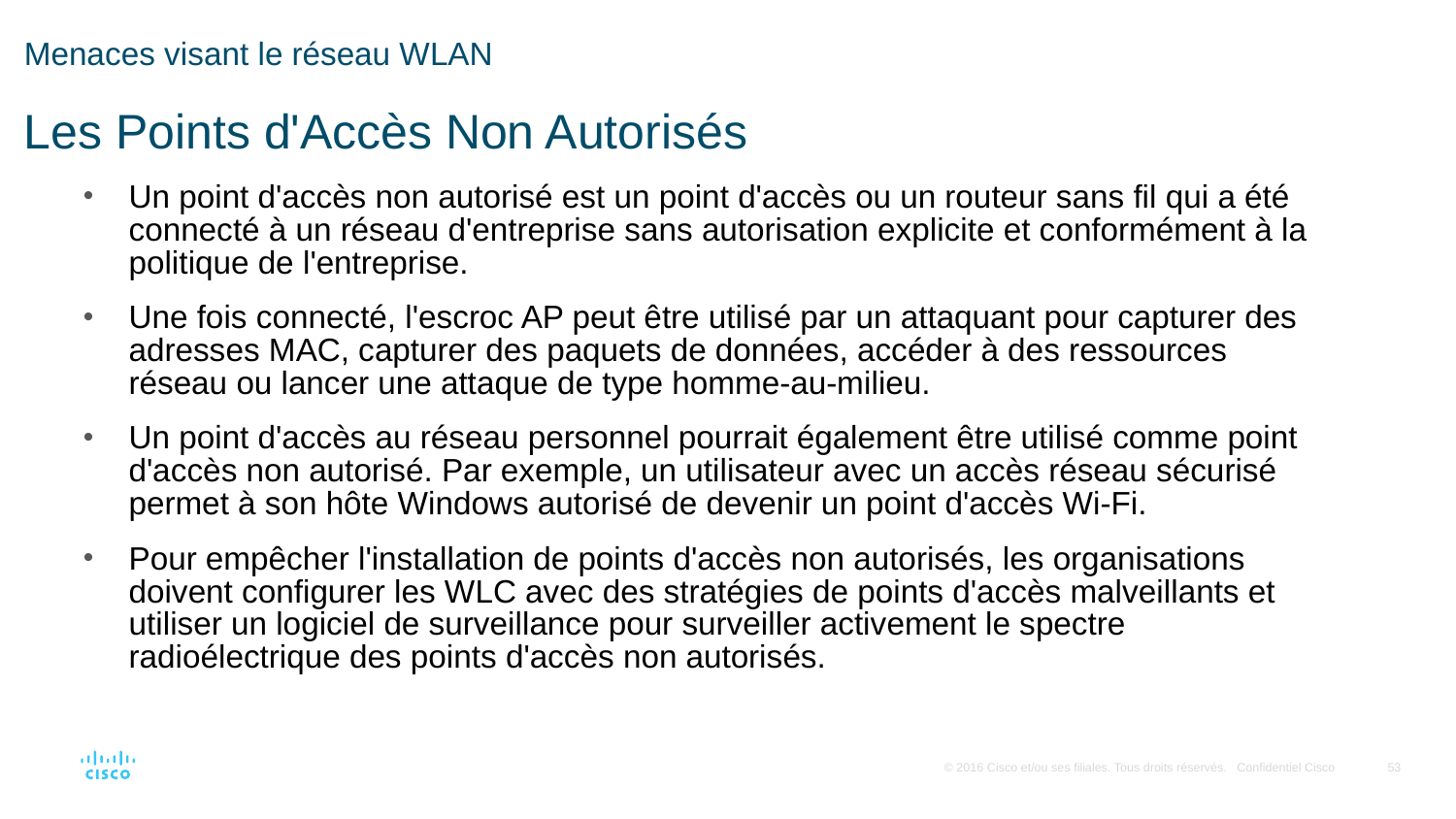

# Menaces visant le réseau WLAN Les Points d'Accès Non Autorisés
Un point d'accès non autorisé est un point d'accès ou un routeur sans fil qui a été connecté à un réseau d'entreprise sans autorisation explicite et conformément à la politique de l'entreprise.
Une fois connecté, l'escroc AP peut être utilisé par un attaquant pour capturer des adresses MAC, capturer des paquets de données, accéder à des ressources réseau ou lancer une attaque de type homme-au-milieu.
Un point d'accès au réseau personnel pourrait également être utilisé comme point d'accès non autorisé. Par exemple, un utilisateur avec un accès réseau sécurisé permet à son hôte Windows autorisé de devenir un point d'accès Wi-Fi.
Pour empêcher l'installation de points d'accès non autorisés, les organisations doivent configurer les WLC avec des stratégies de points d'accès malveillants et utiliser un logiciel de surveillance pour surveiller activement le spectre radioélectrique des points d'accès non autorisés.